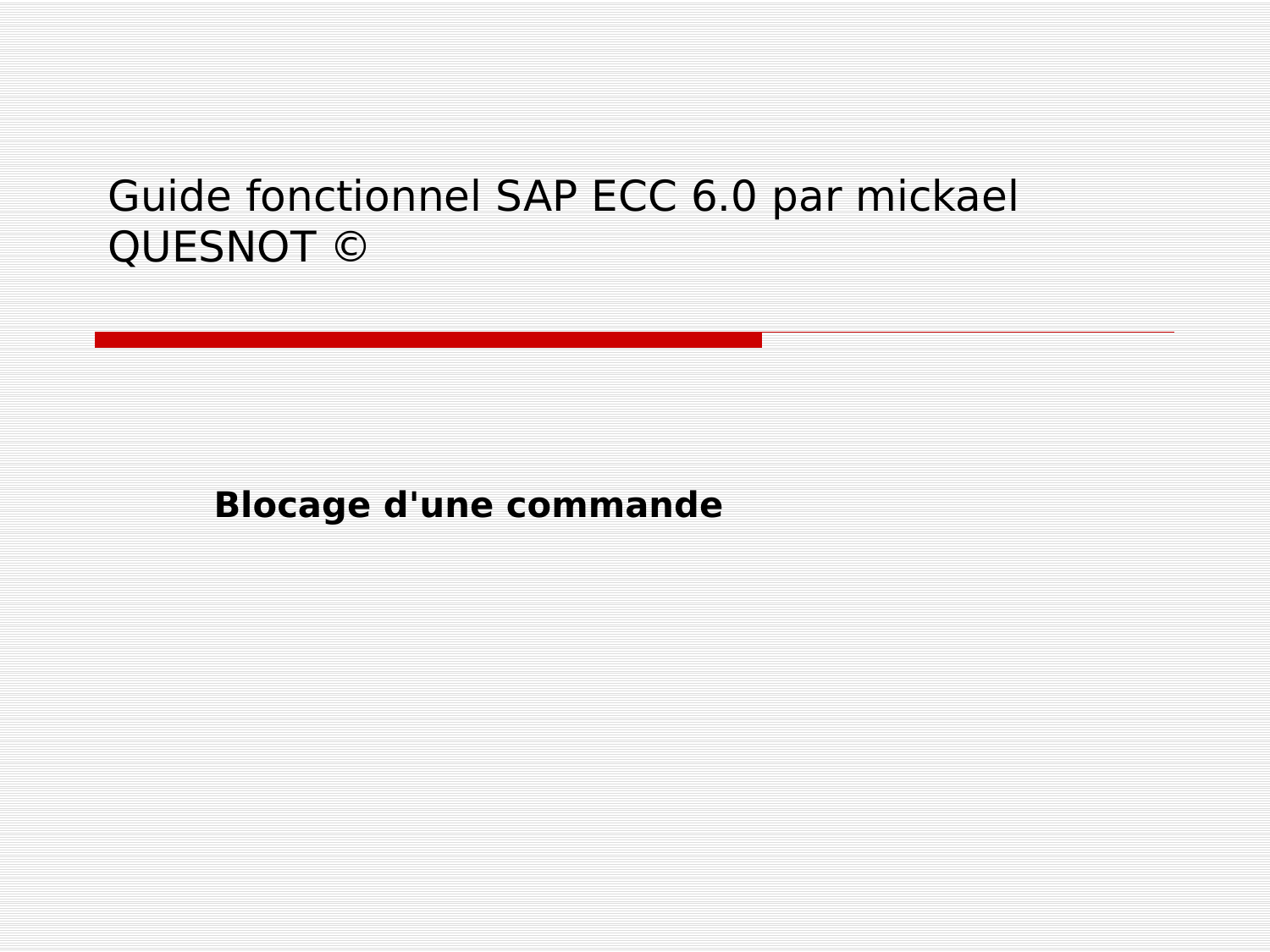

# Guide fonctionnel SAP ECC 6.0 par mickael QUESNOT ©
Blocage d'une commande